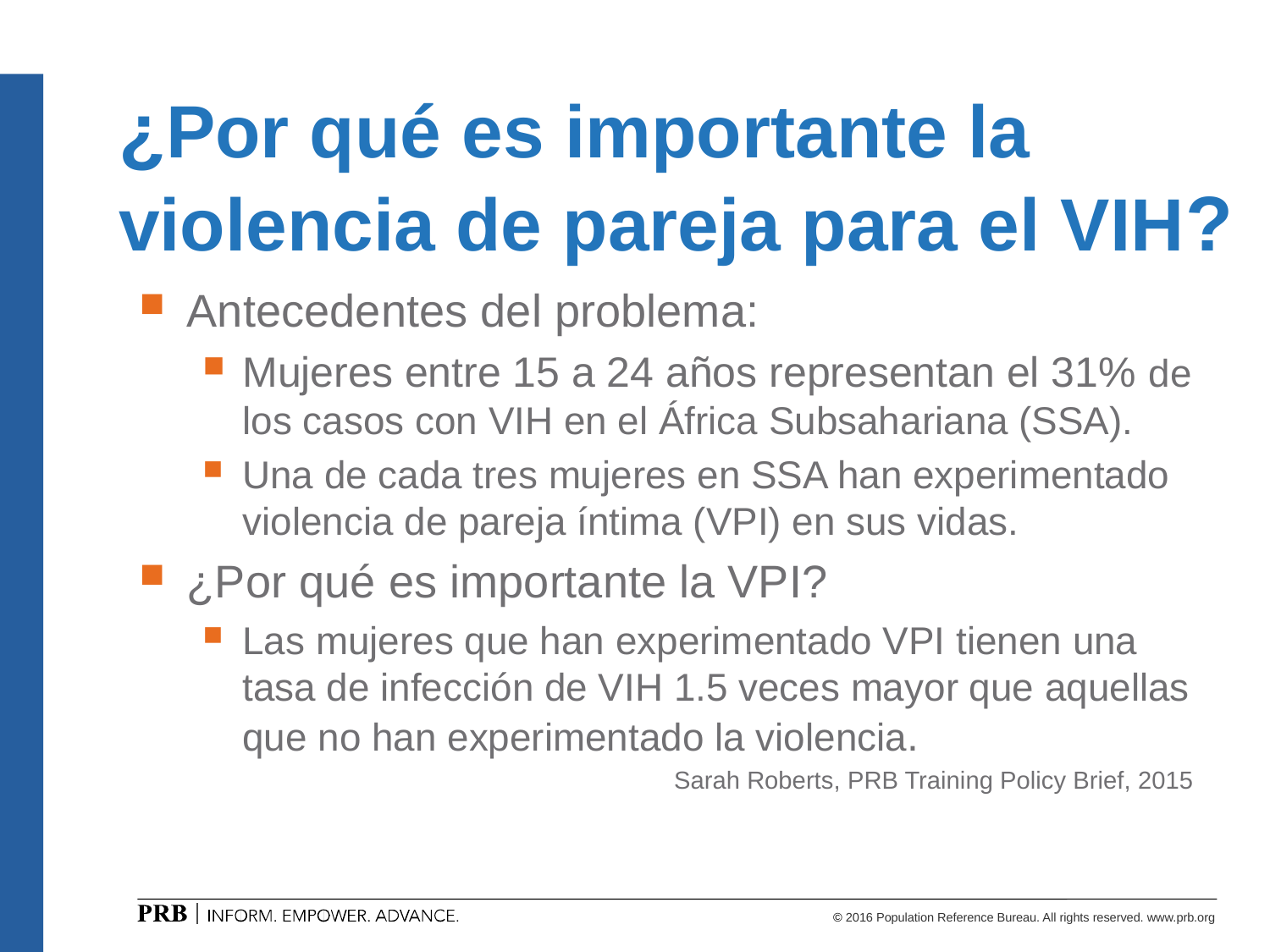

# ¿Por qué es importante la violencia de pareja para el VIH?
Antecedentes del problema:
Mujeres entre 15 a 24 años representan el 31% de los casos con VIH en el África Subsahariana (SSA).
Una de cada tres mujeres en SSA han experimentado violencia de pareja íntima (VPI) en sus vidas.
¿Por qué es importante la VPI?
Las mujeres que han experimentado VPI tienen una tasa de infección de VIH 1.5 veces mayor que aquellas que no han experimentado la violencia.
Sarah Roberts, PRB Training Policy Brief, 2015